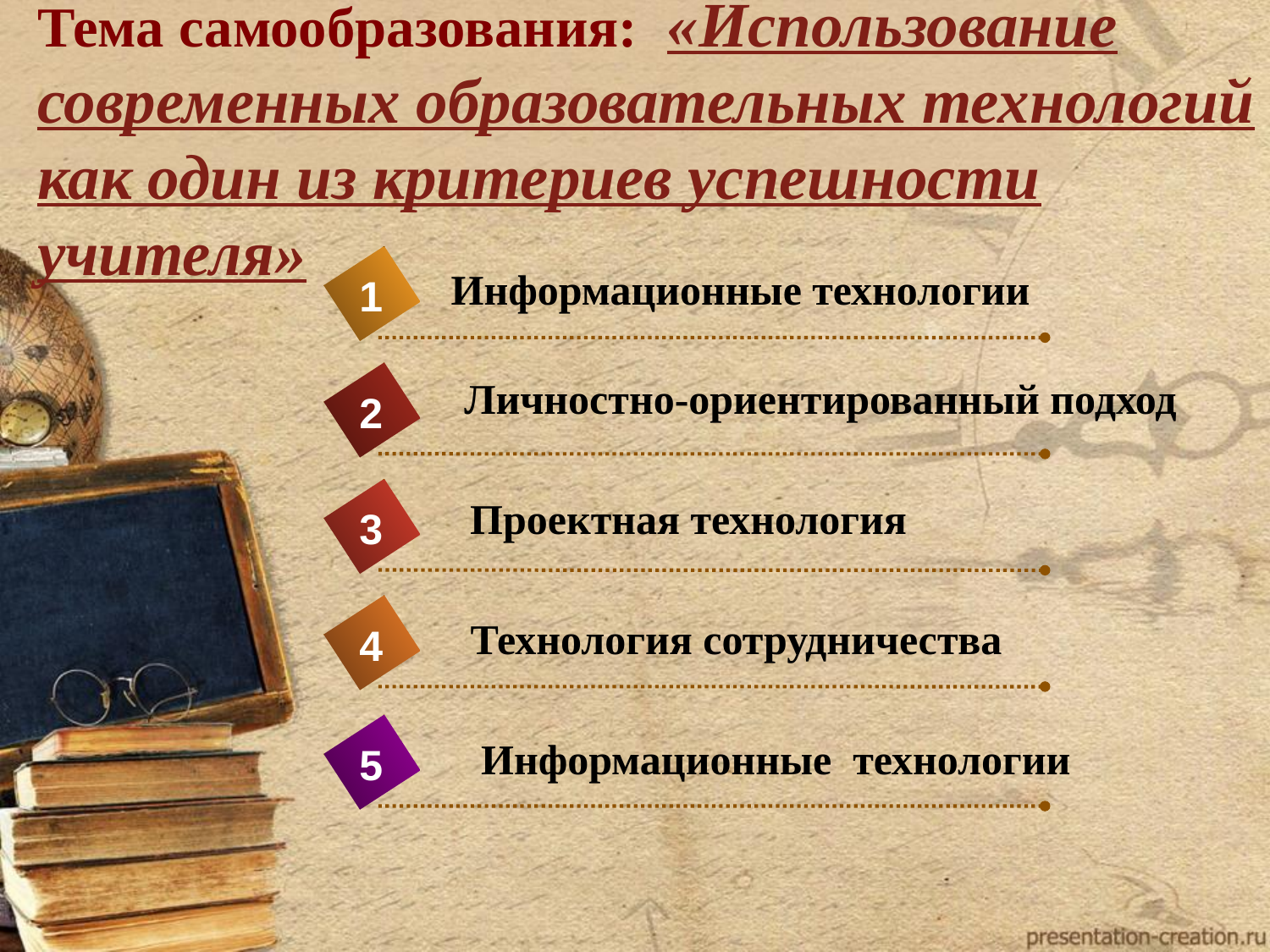

# Тема самообразования:  «Использование современных образовательных технологий как один из критериев успешности учителя»
Информационные технологии

1

Личностно-ориентированный подход

2

Проектная технология

3

Технология сотрудничества

4

Информационные  технологии

5